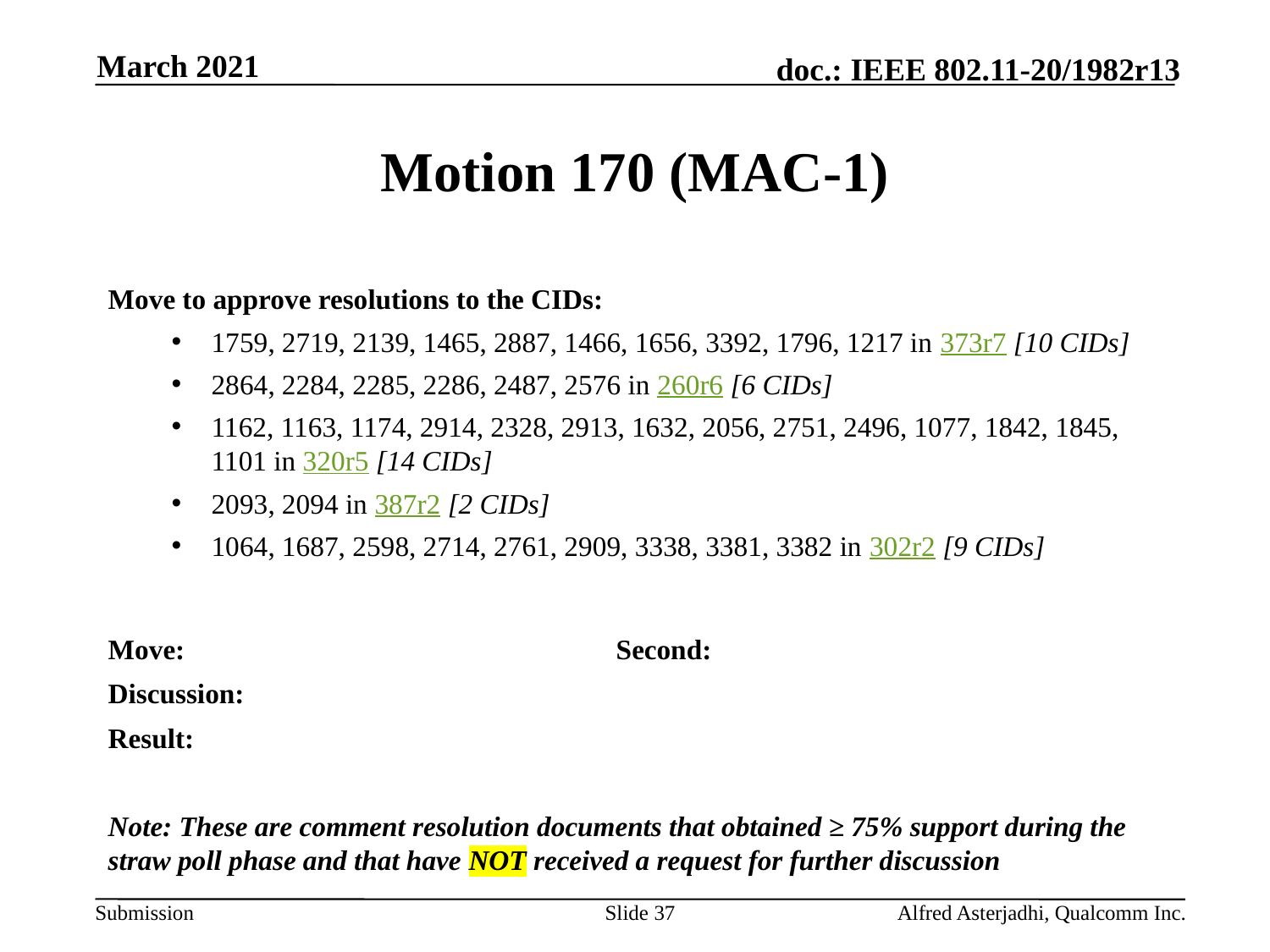

March 2021
# Motion 170 (MAC-1)
Move to approve resolutions to the CIDs:
1759, 2719, 2139, 1465, 2887, 1466, 1656, 3392, 1796, 1217 in 373r7 [10 CIDs]
2864, 2284, 2285, 2286, 2487, 2576 in 260r6 [6 CIDs]
1162, 1163, 1174, 2914, 2328, 2913, 1632, 2056, 2751, 2496, 1077, 1842, 1845, 1101 in 320r5 [14 CIDs]
2093, 2094 in 387r2 [2 CIDs]
1064, 1687, 2598, 2714, 2761, 2909, 3338, 3381, 3382 in 302r2 [9 CIDs]

Move: 				Second:
Discussion:
Result:

Note: These are comment resolution documents that obtained ≥ 75% support during the straw poll phase and that have NOT received a request for further discussion
Slide 37
Alfred Asterjadhi, Qualcomm Inc.